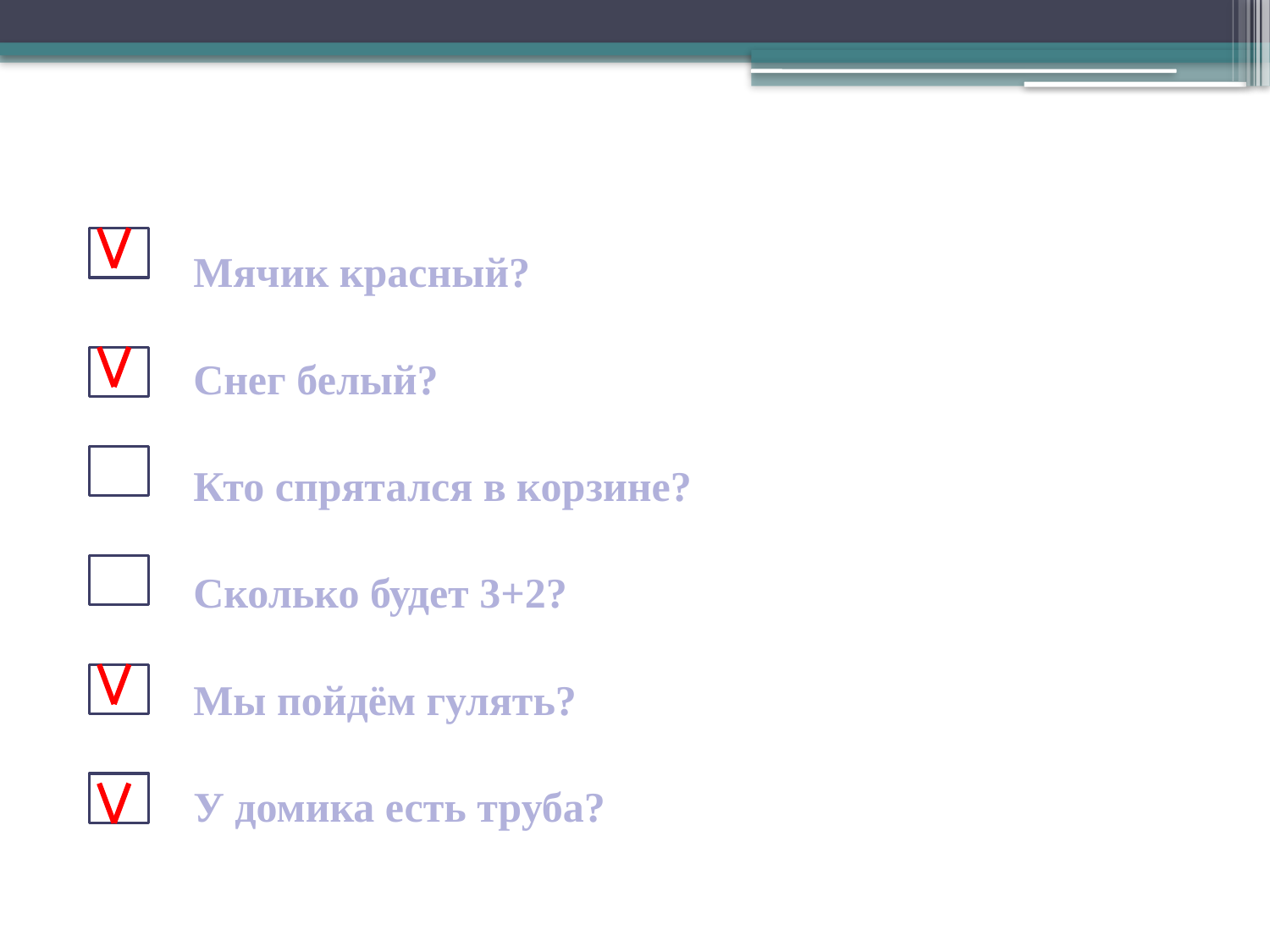

Мячик красный?
Снег белый?
Кто спрятался в корзине?
Сколько будет 3+2?
Мы пойдём гулять?
У домика есть труба?